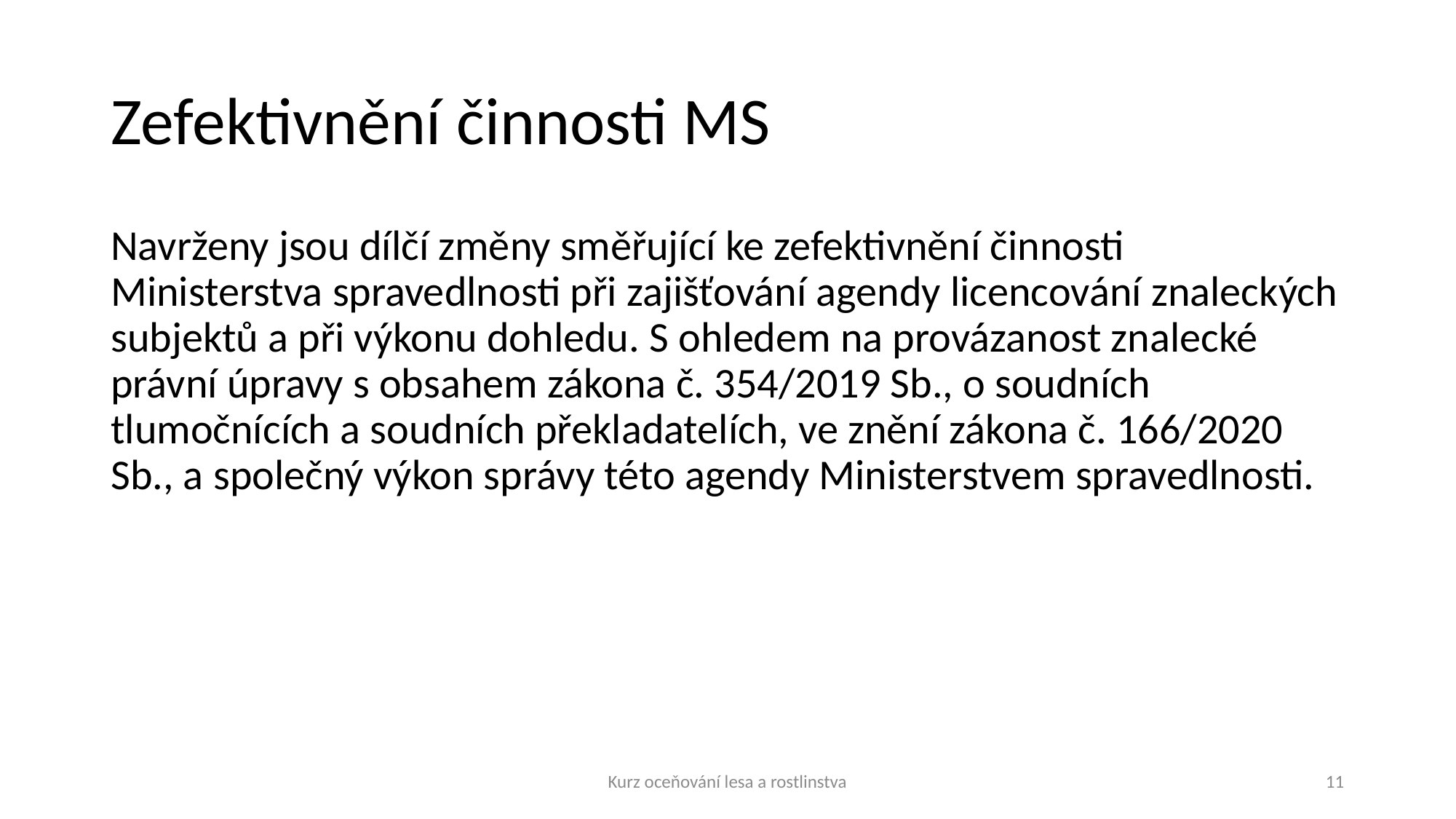

# Zefektivnění činnosti MS
Navrženy jsou dílčí změny směřující ke zefektivnění činnosti Ministerstva spravedlnosti při zajišťování agendy licencování znaleckých subjektů a při výkonu dohledu. S ohledem na provázanost znalecké právní úpravy s obsahem zákona č. 354/2019 Sb., o soudních tlumočnících a soudních překladatelích, ve znění zákona č. 166/2020 Sb., a společný výkon správy této agendy Ministerstvem spravedlnosti.
Kurz oceňování lesa a rostlinstva
11